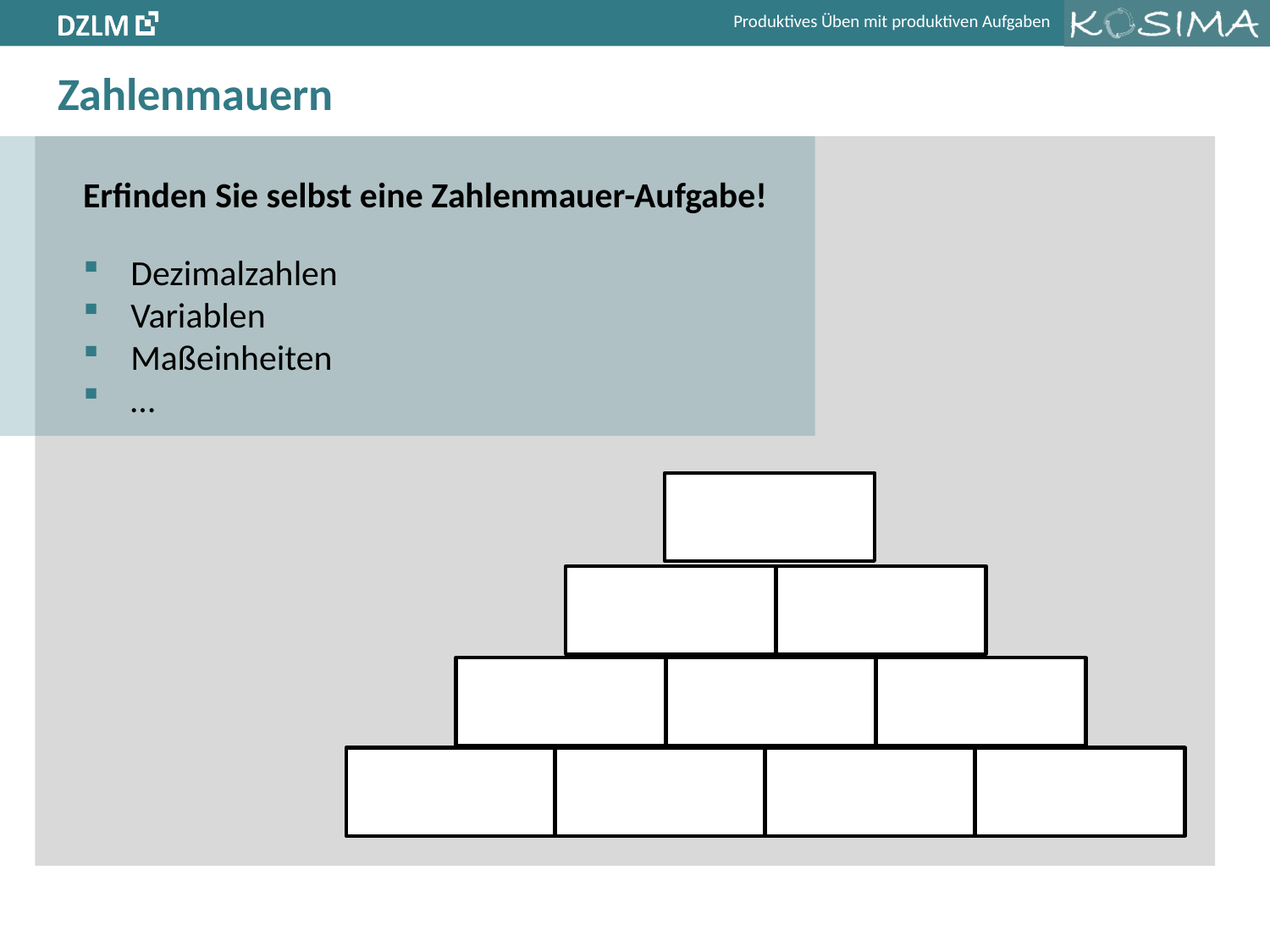

# Zahlenmauern

Erfinden Sie selbst eine Zahlenmauer-Aufgabe!
Dezimalzahlen
Variablen
Maßeinheiten
…